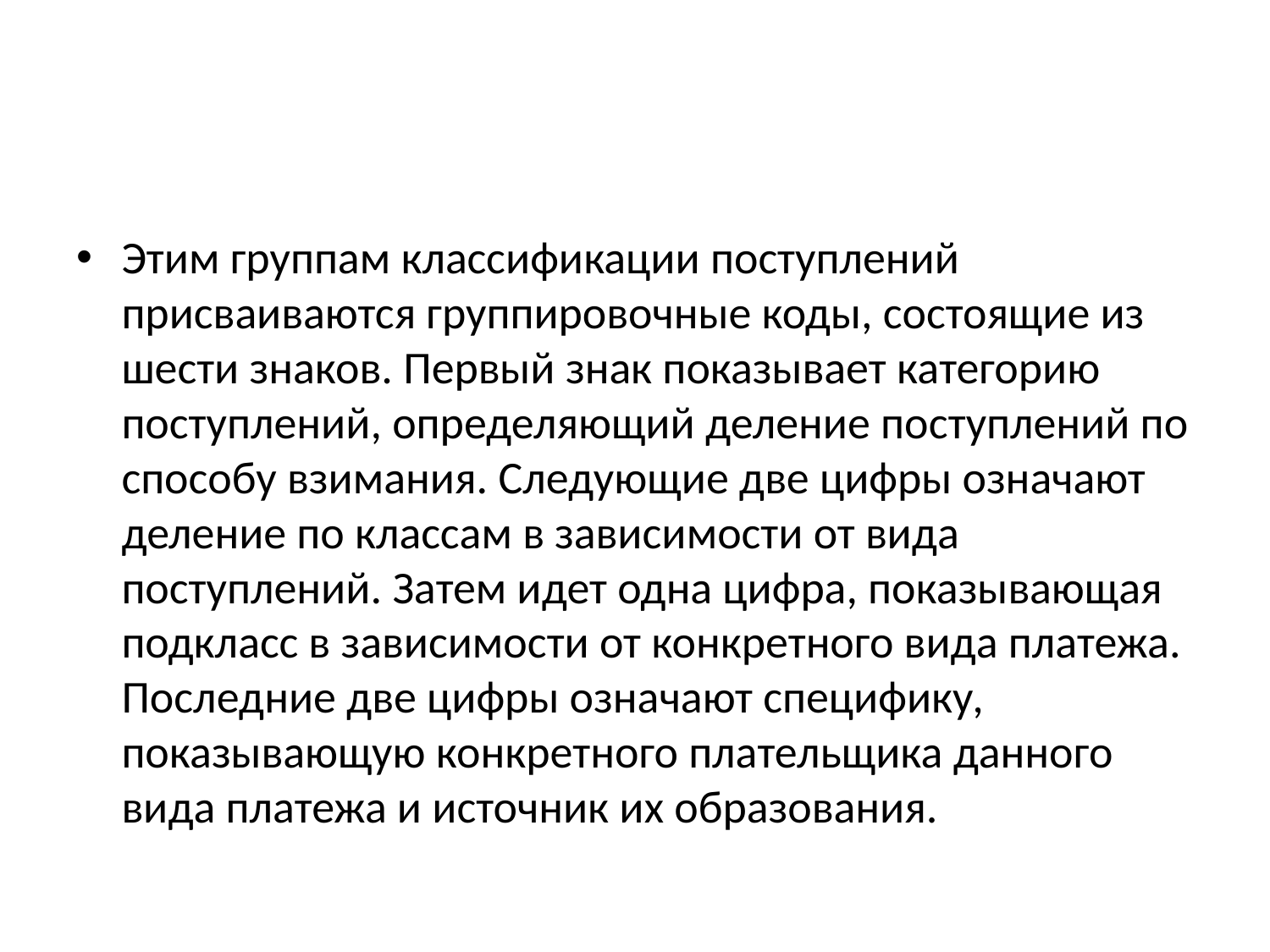

Этим группам классификации поступлений присваиваются группировочные коды, состоящие из шести знаков. Первый знак показывает категорию поступлений, определяющий деление по­ступлений по способу взимания. Следующие две цифры означают деление по классам в зави­симости от вида поступлений. Затем идет одна цифра, показывающая подкласс в зависимости от конкретного вида платежа. Последние две цифры озна­чают специфику, показывающую конкретного плательщика данно­го вида платежа и источник их образования.